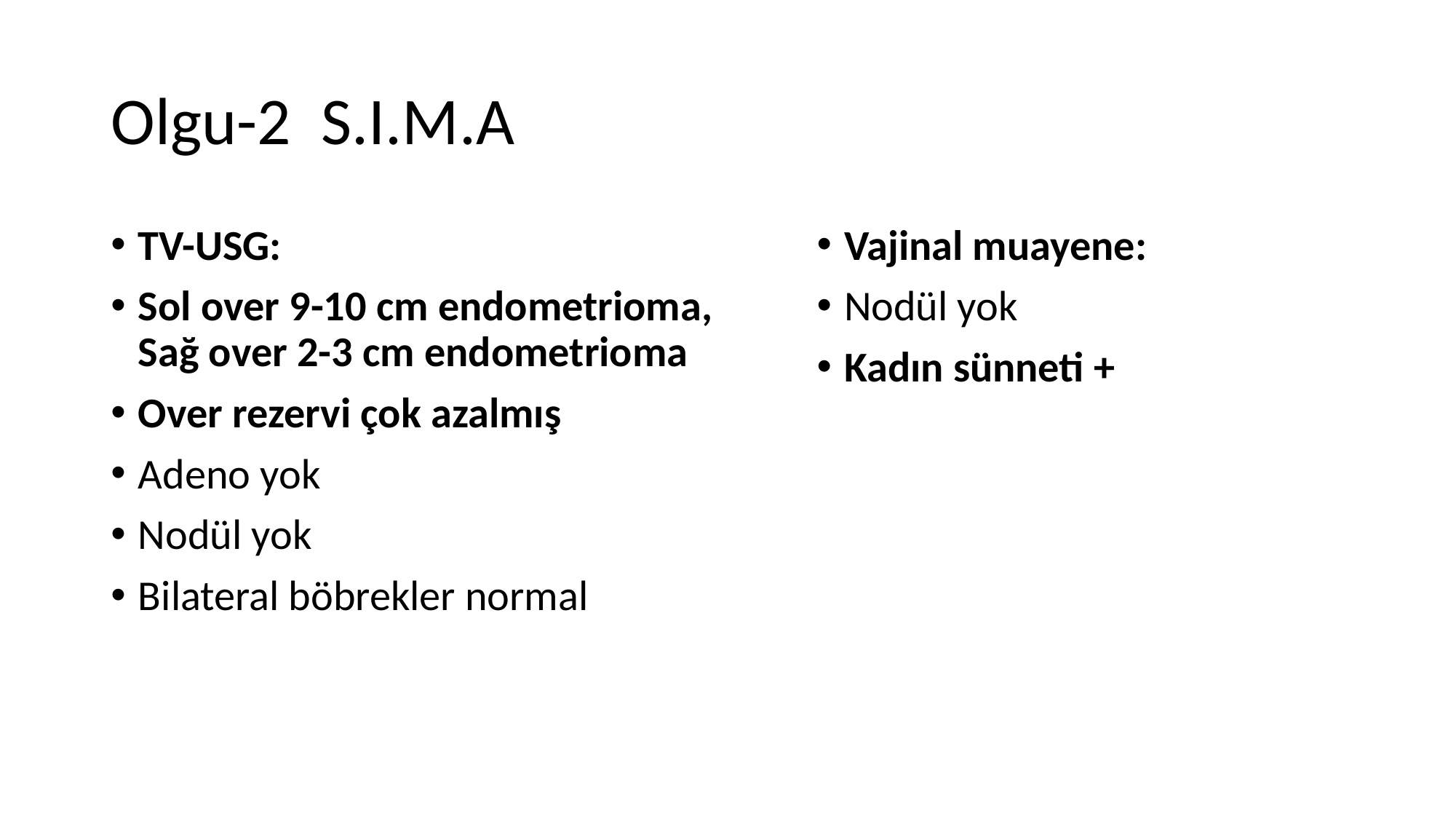

# Olgu-2  S.I.M.A
TV-USG:
Sol over 9-10 cm endometrioma, Sağ over 2-3 cm endometrioma
Over rezervi çok azalmış
Adeno yok
Nodül yok
Bilateral böbrekler normal
Vajinal muayene:
Nodül yok
Kadın sünneti +